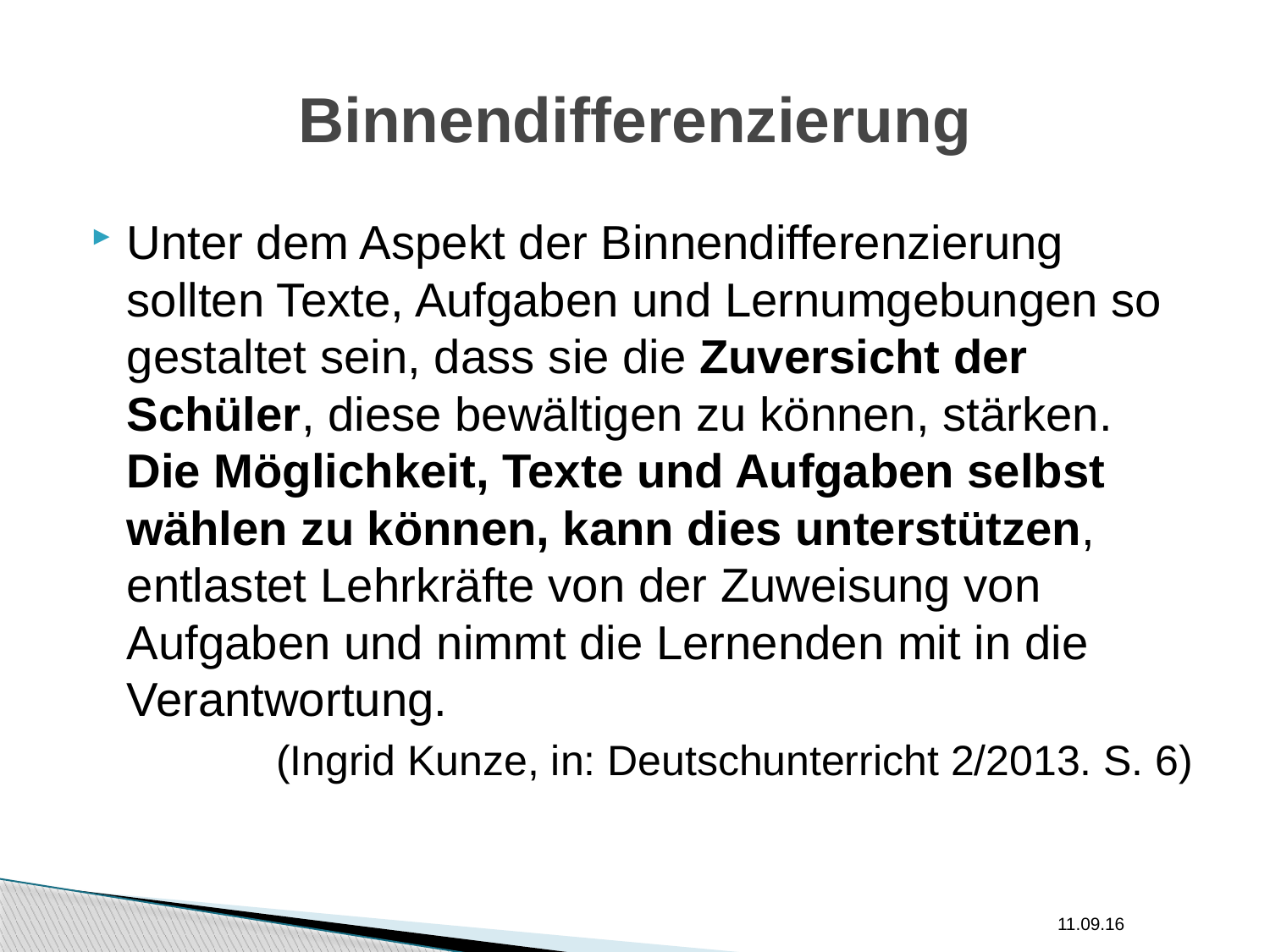

# Binnendifferenzierung
Unter dem Aspekt der Binnendifferenzierung sollten Texte, Aufgaben und Lernumgebungen so gestaltet sein, dass sie die Zuversicht der Schüler, diese bewältigen zu können, stärken. Die Möglichkeit, Texte und Aufgaben selbst wählen zu können, kann dies unterstützen, entlastet Lehrkräfte von der Zuweisung von Aufgaben und nimmt die Lernenden mit in die Verantwortung.
(Ingrid Kunze, in: Deutschunterricht 2/2013. S. 6)

11.09.16